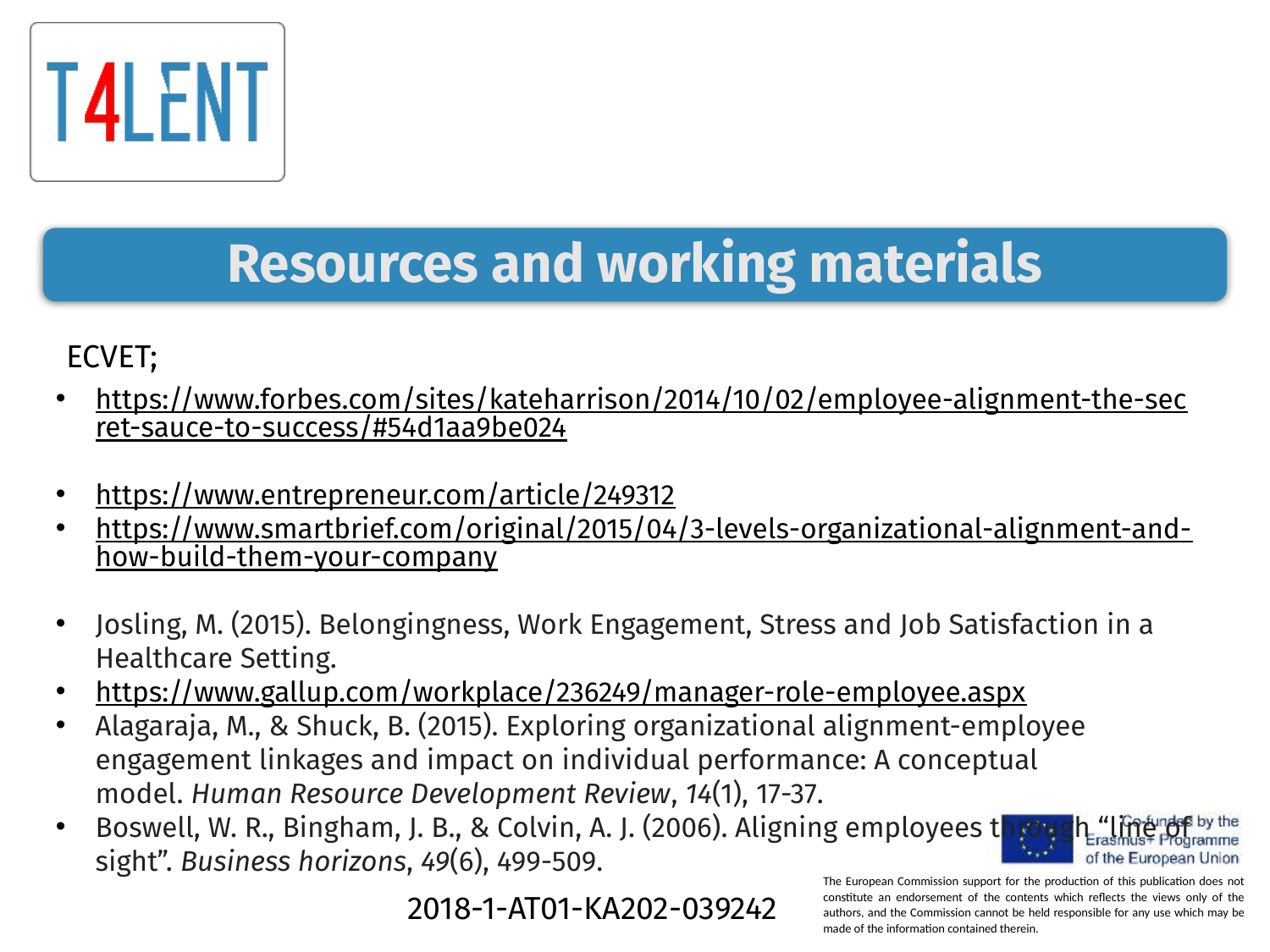

Resources and working materials
ECVET;

https://www.forbes.com/sites/kateharrison/2014/10/02/employee-alignment-the-secret-sauce-to-success/#54d1aa9be024
https://www.entrepreneur.com/article/249312
https://www.smartbrief.com/original/2015/04/3-levels-organizational-alignment-and-how-build-them-your-company
Josling, M. (2015). Belongingness, Work Engagement, Stress and Job Satisfaction in a Healthcare Setting.
https://www.gallup.com/workplace/236249/manager-role-employee.aspx
Alagaraja, M., & Shuck, B. (2015). Exploring organizational alignment-employee engagement linkages and impact on individual performance: A conceptual model. Human Resource Development Review, 14(1), 17-37.
Boswell, W. R., Bingham, J. B., & Colvin, A. J. (2006). Aligning employees through “line of sight”. Business horizons, 49(6), 499-509.